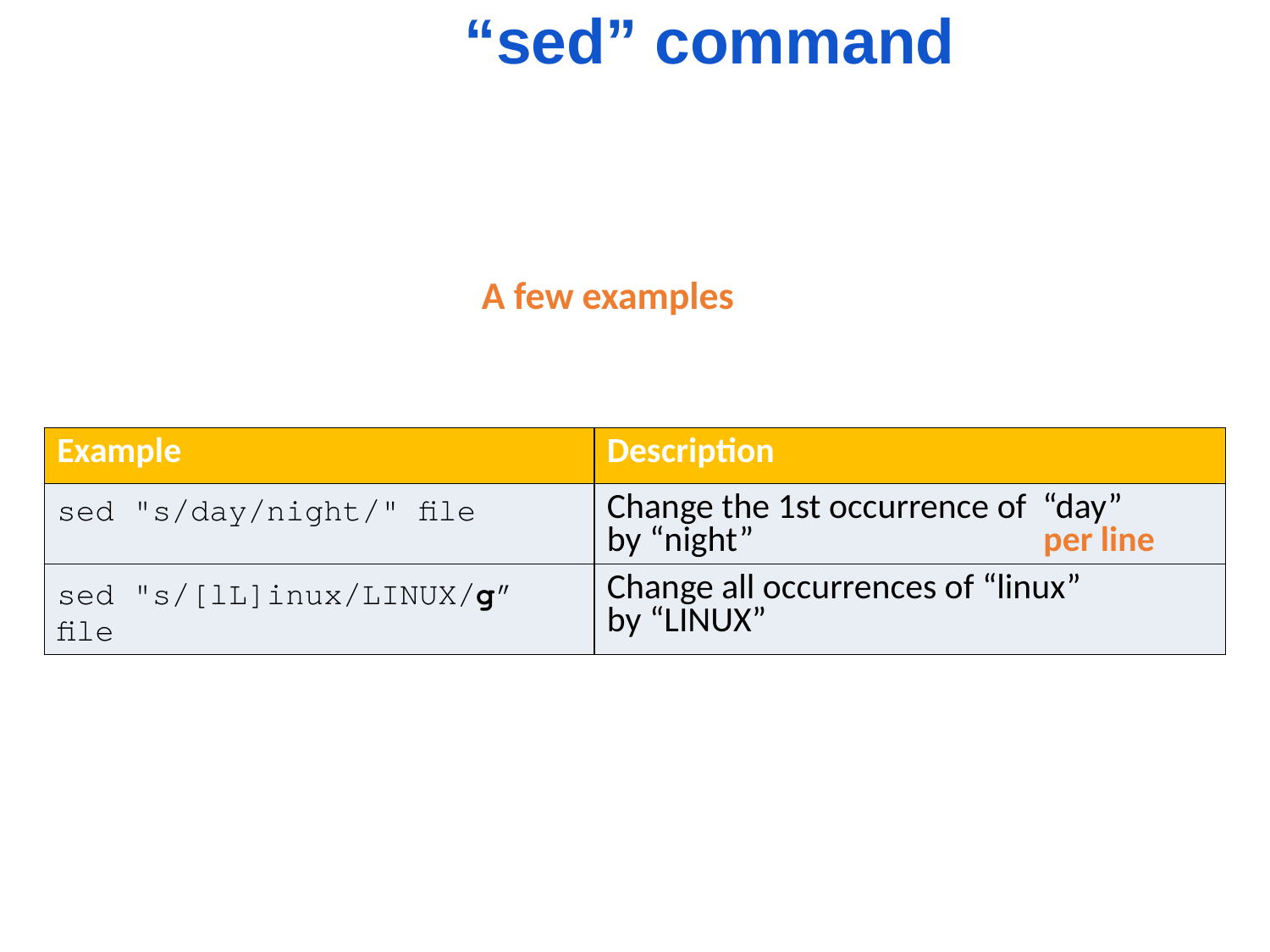

“sed” command
A few examples
| Example | Description |
| --- | --- |
| sed "s/day/night/" file | Change the 1st occurrence of “day” by “night” per line |
| sed "s/[lL]inux/LINUX/g” file | Change all occurrences of “linux” by “LINUX” |